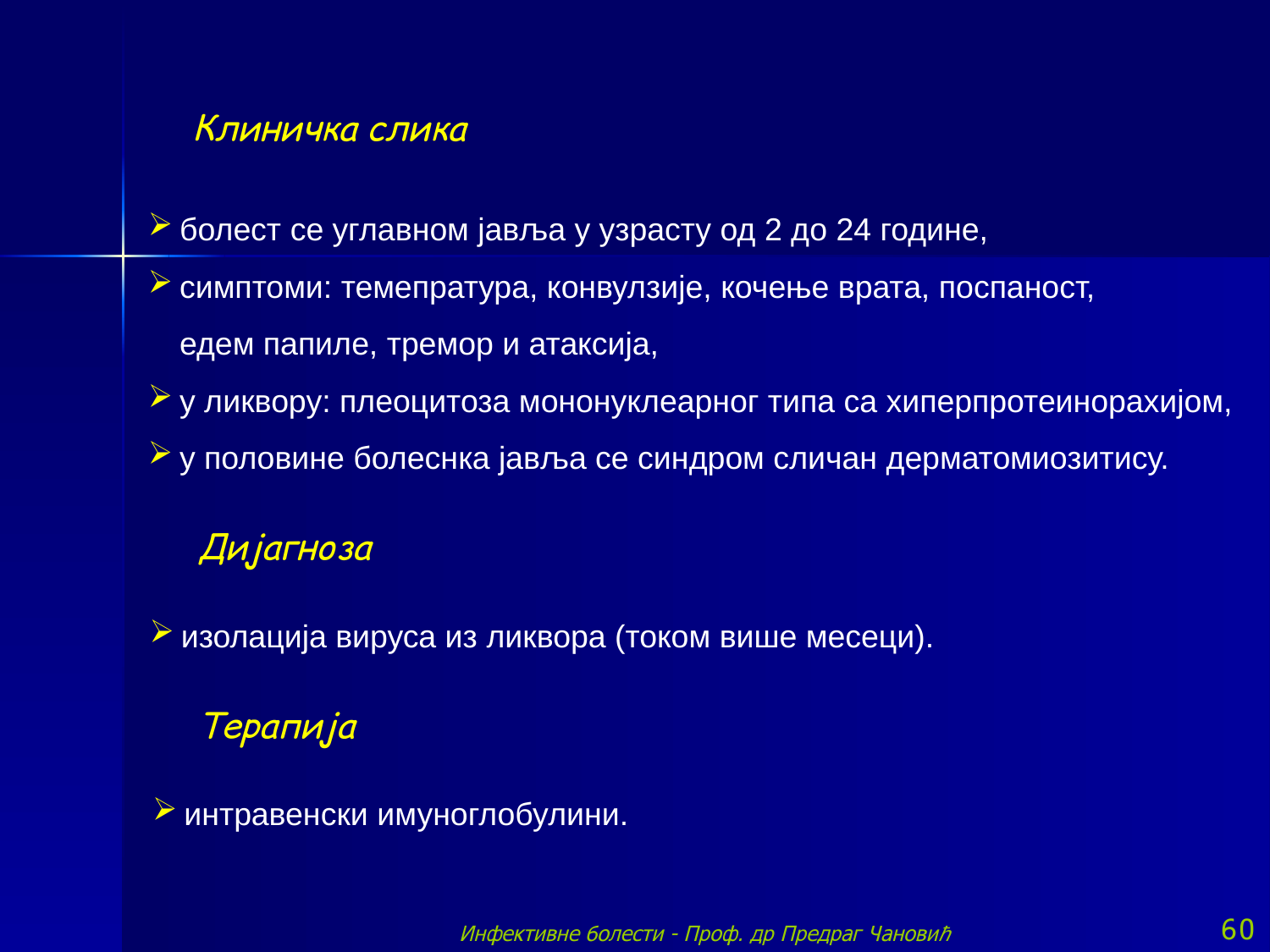

Клиничка слика
болест се углавном јавља у узрасту од 2 до 24 године,
симптоми: темепратура, конвулзије, кочење врата, поспаност,
едем папиле, тремор и атаксија,
у ликвору: плеоцитоза мононуклеарног типа са хиперпротеинорахијом,
у половине болеснка јавља се синдром сличан дерматомиозитису.
Дијагноза
изолација вируса из ликвора (током више месеци).
Терапија
интравенски имуноглобулини.
Инфективне болести - Проф. др Предраг Чановић
60